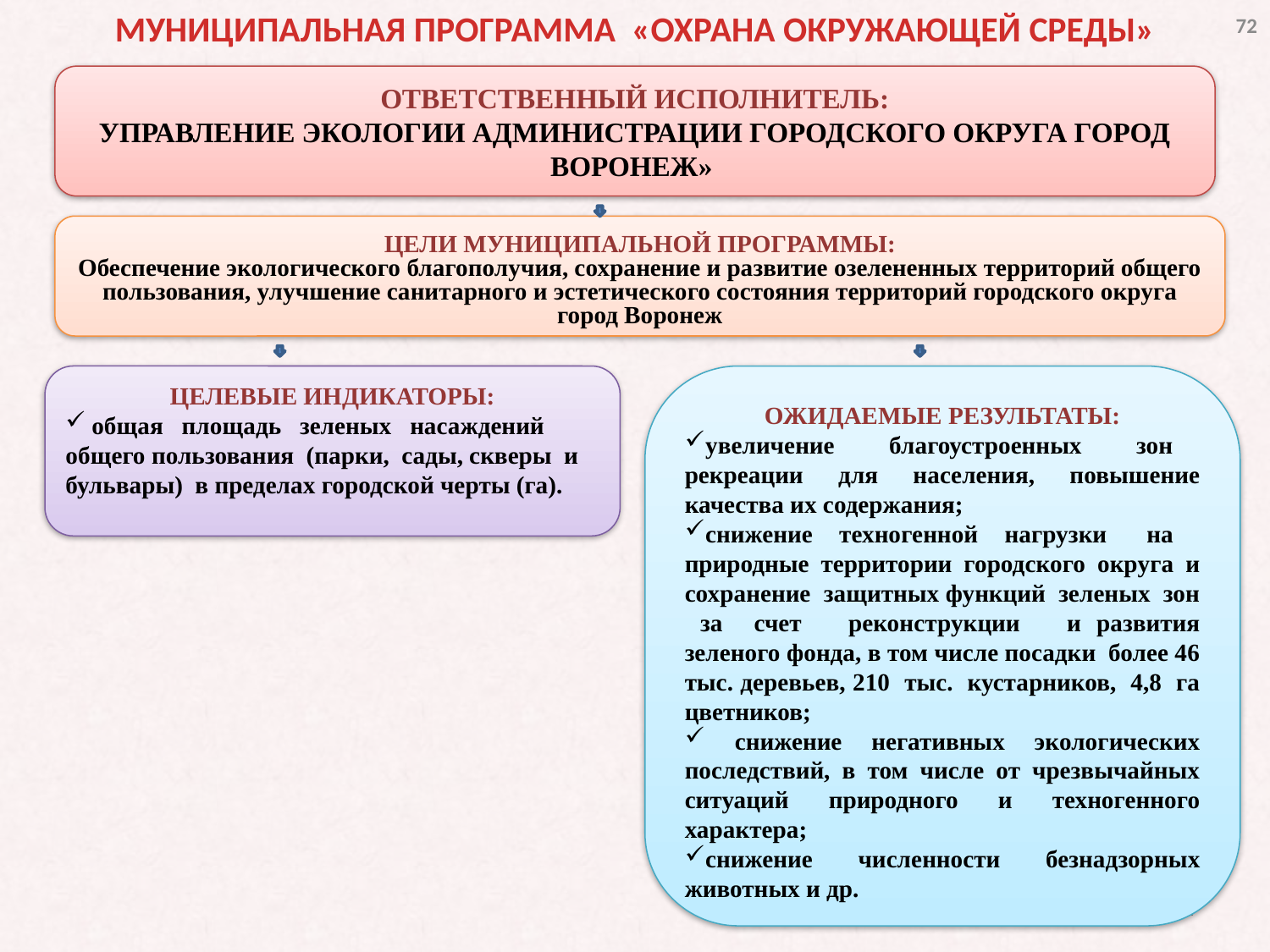

МУНИЦИПАЛЬНАЯ ПРОГРАММА  «ОХРАНА ОКРУЖАЮЩЕЙ СРЕДЫ»
72
ОТВЕТСТВЕННЫЙ ИСПОЛНИТЕЛЬ:
УПРАВЛЕНИЕ ЭКОЛОГИИ АДМИНИСТРАЦИИ ГОРОДСКОГО ОКРУГА ГОРОД ВОРОНЕЖ»

ЦЕЛИ МУНИЦИПАЛЬНОЙ ПРОГРАММЫ:
Обеспечение экологического благополучия, сохранение и развитие озелененных территорий общего пользования, улучшение санитарного и эстетического состояния территорий городского округа город Воронеж

ЦЕЛЕВЫЕ ИНДИКАТОРЫ:
 общая   площадь   зеленых   насаждений   общего пользования  (парки,  сады, скверы  и  бульвары)  в пределах городской черты (га).

ОЖИДАЕМЫЕ РЕЗУЛЬТАТЫ:
увеличение  благоустроенных  зон  рекреации для населения, повышение качества их содержания;
снижение  техногенной  нагрузки   на   природные территории городского округа и сохранение  защитных функций  зеленых  зон  за  счет   реконструкции   и развития зеленого фонда, в том числе посадки  более 46 тыс. деревьев, 210  тыс.  кустарников,  4,8  га цветников;
 снижение негативных экологических последствий, в том числе от чрезвычайных ситуаций природного и техногенного характера;
снижение численности безнадзорных животных и др.

72